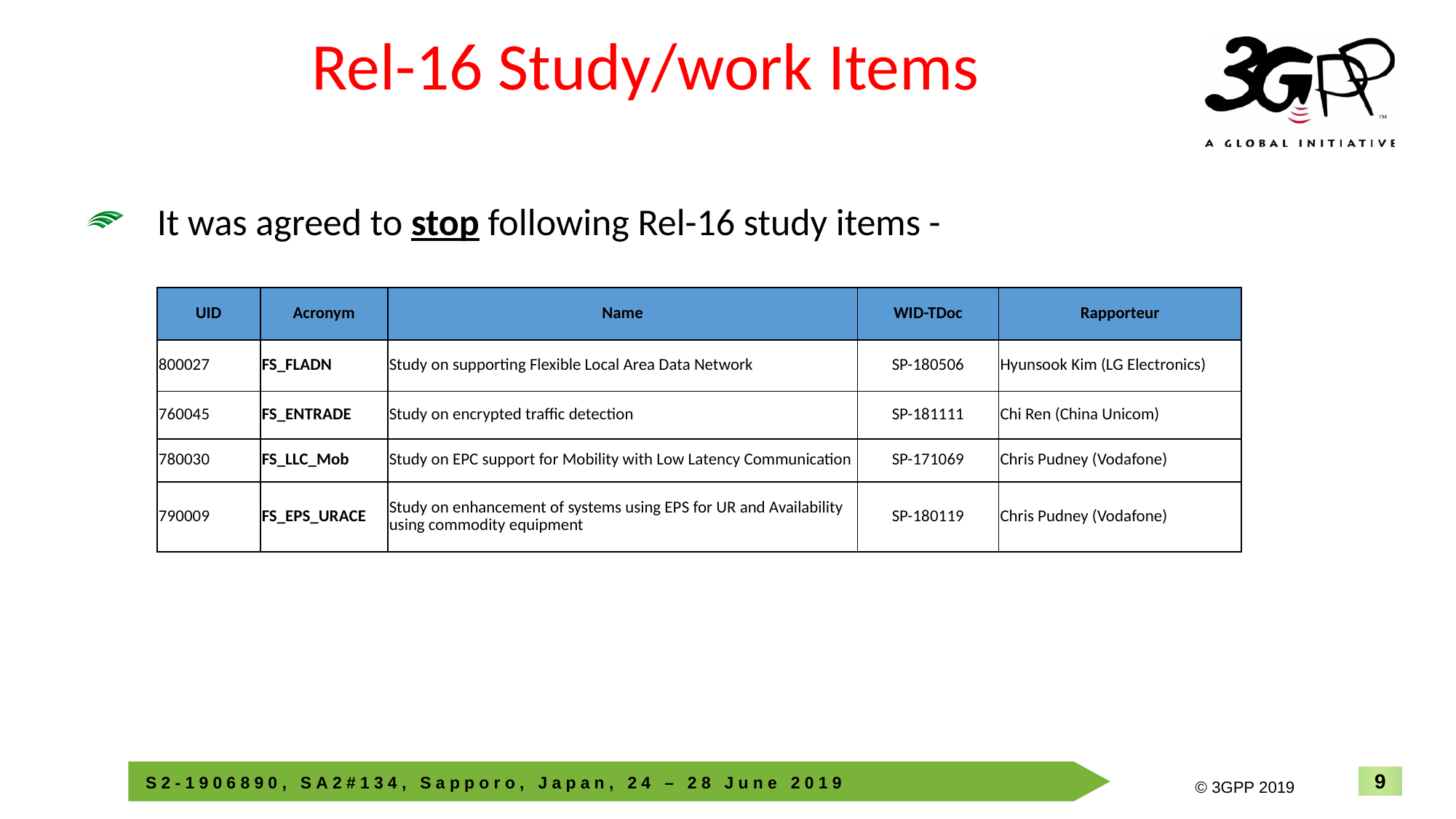

9
INTEL CONFIDENTIAL
# Rel-16 Study/work Items
It was agreed to stop following Rel-16 study items -

| UID | Acronym | Name | WID-TDoc | Rapporteur |
| --- | --- | --- | --- | --- |
| 800027 | FS\_FLADN | Study on supporting Flexible Local Area Data Network | SP-180506 | Hyunsook Kim (LG Electronics) |
| 760045 | FS\_ENTRADE | Study on encrypted traffic detection | SP-181111 | Chi Ren (China Unicom) |
| 780030 | FS\_LLC\_Mob | Study on EPC support for Mobility with Low Latency Communication | SP-171069 | Chris Pudney (Vodafone) |
| 790009 | FS\_EPS\_URACE | Study on enhancement of systems using EPS for UR and Availability using commodity equipment | SP-180119 | Chris Pudney (Vodafone) |